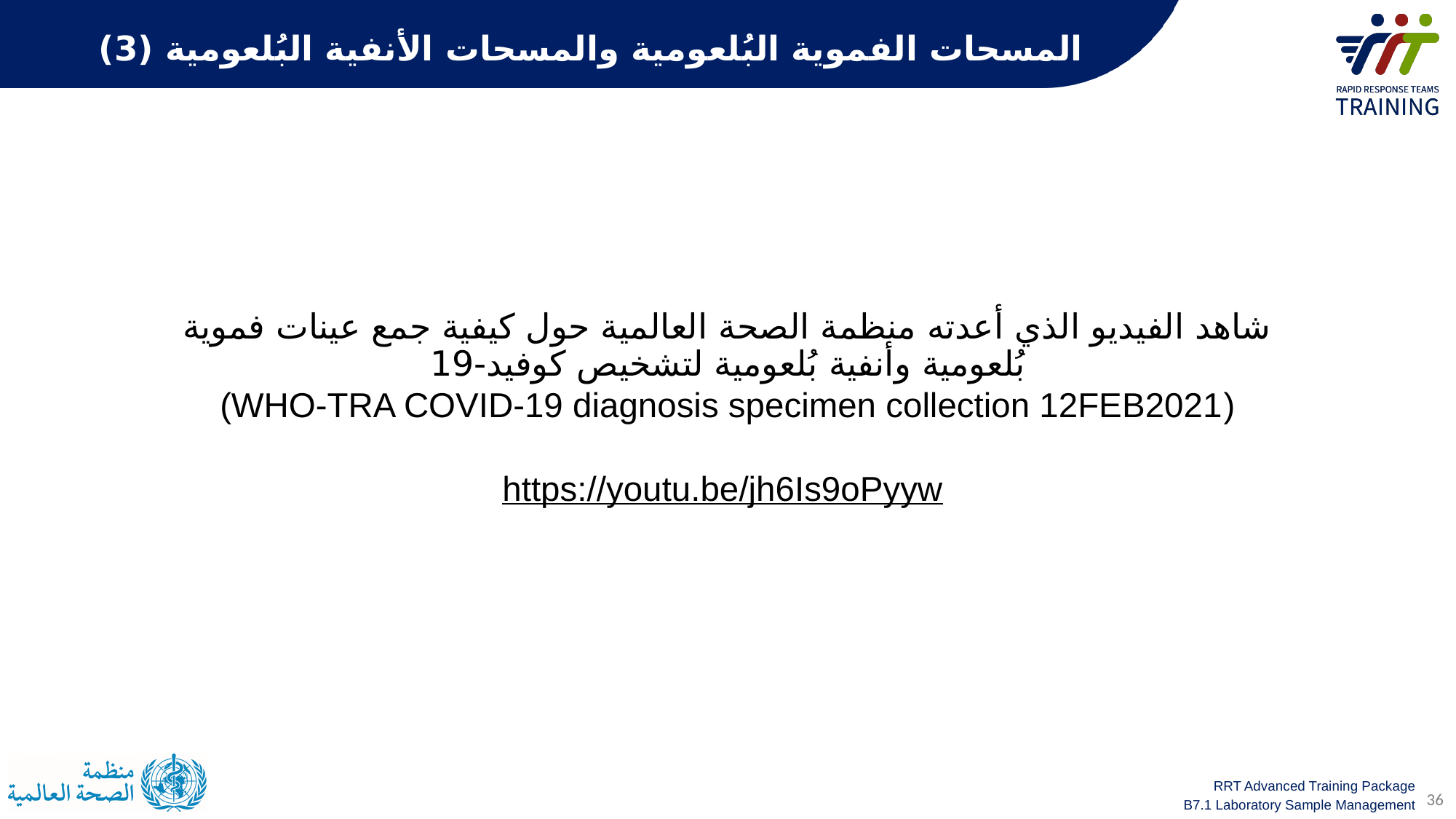

المسحات الفموية البُلعومية والمسحات الأنفية البُلعومية (3)
شاهد الفيديو الذي أعدته منظمة الصحة العالمية حول كيفية جمع عينات فموية بُلعومية وأنفية بُلعومية لتشخيص كوفيد-19
(WHO-TRA COVID-19 diagnosis specimen collection 12FEB2021)

https://youtu.be/jh6Is9oPyyw